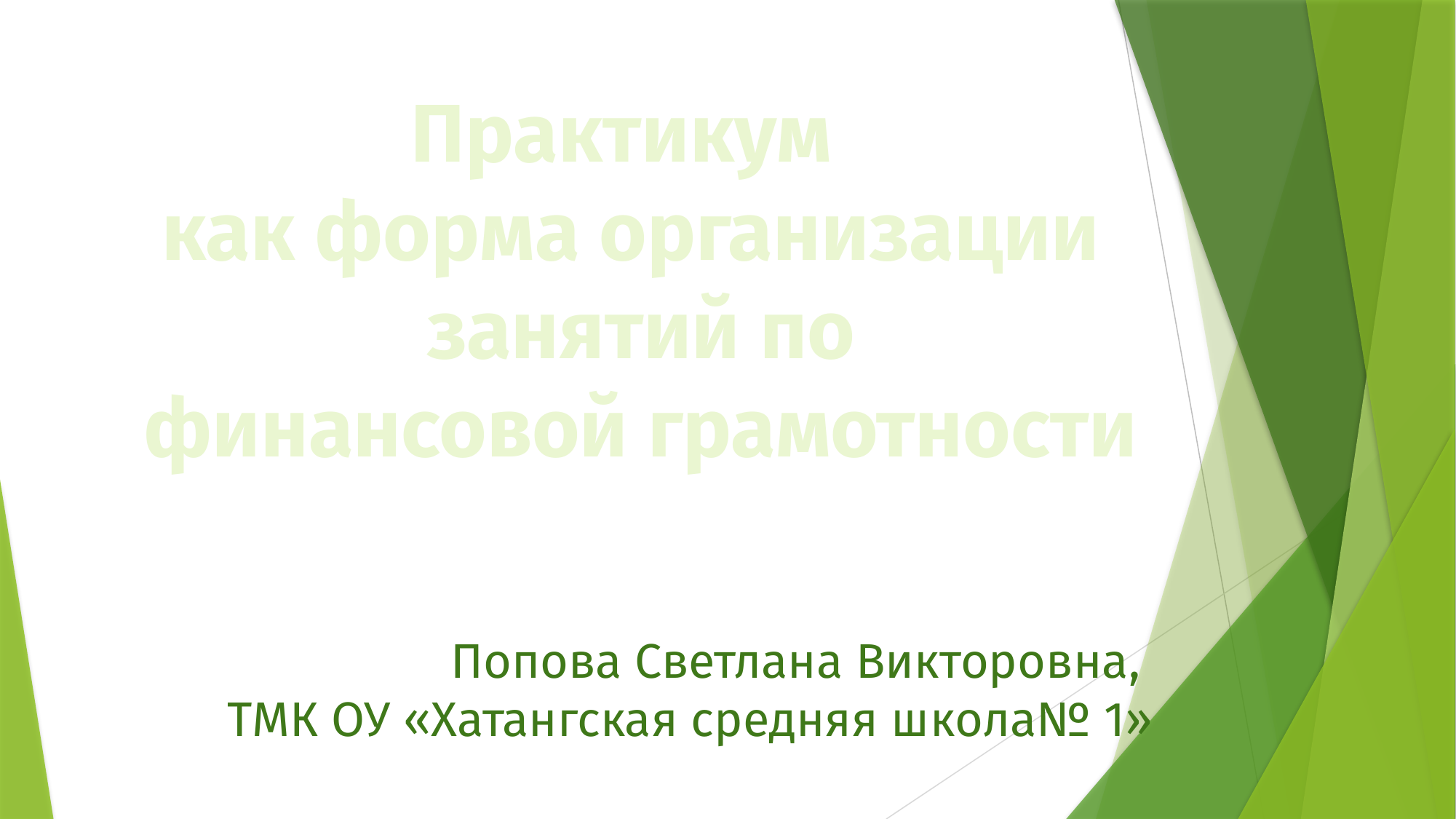

Практикум
как форма организации
занятий по
 финансовой грамотности
Попова Светлана Викторовна,
ТМК ОУ «Хатангская средняя школа№ 1»